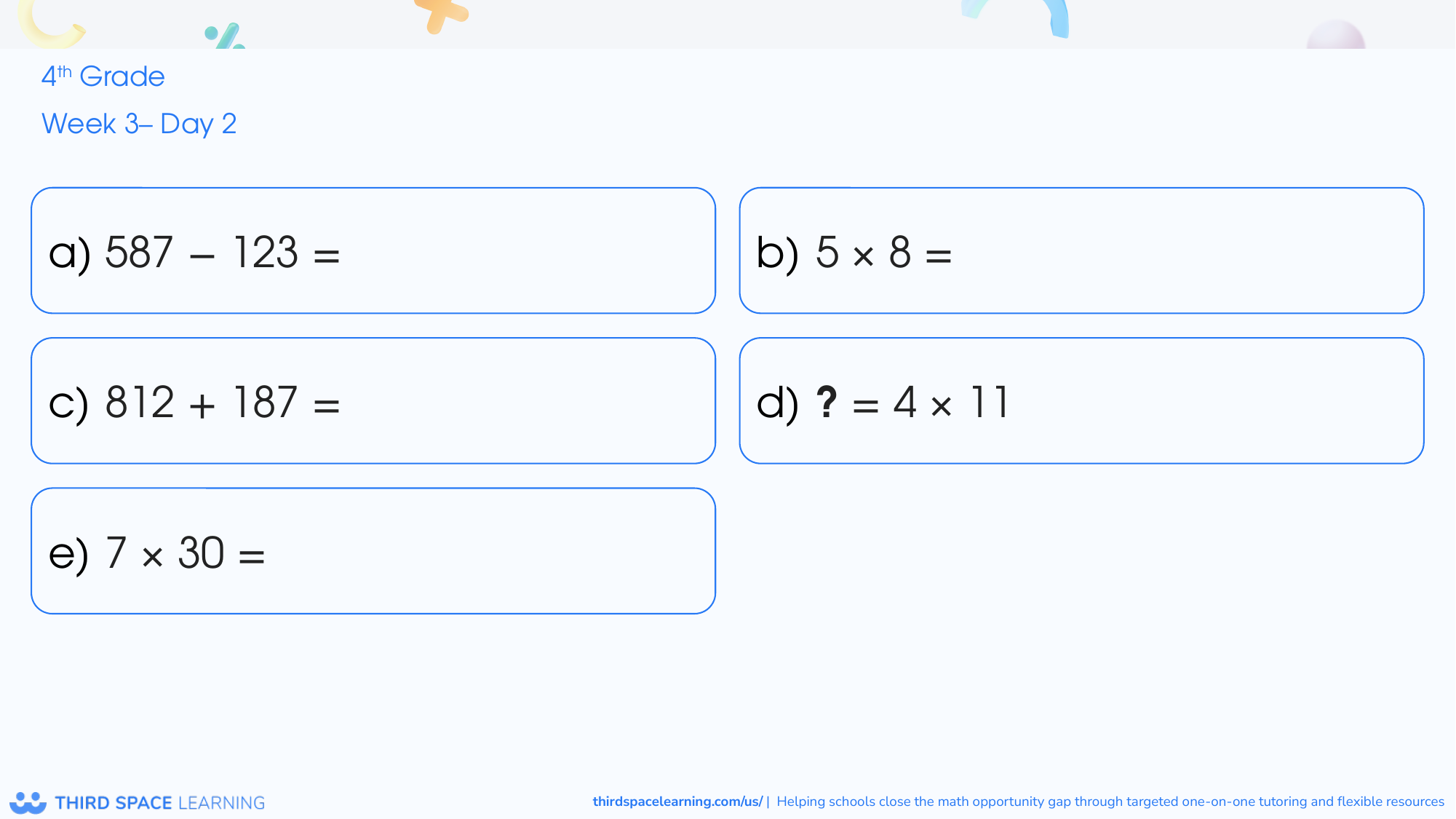

4th Grade
Week 3– Day 2
587 − 123 =
5 × 8 =
812 + 187 =
? = 4 × 11
7 × 30 =